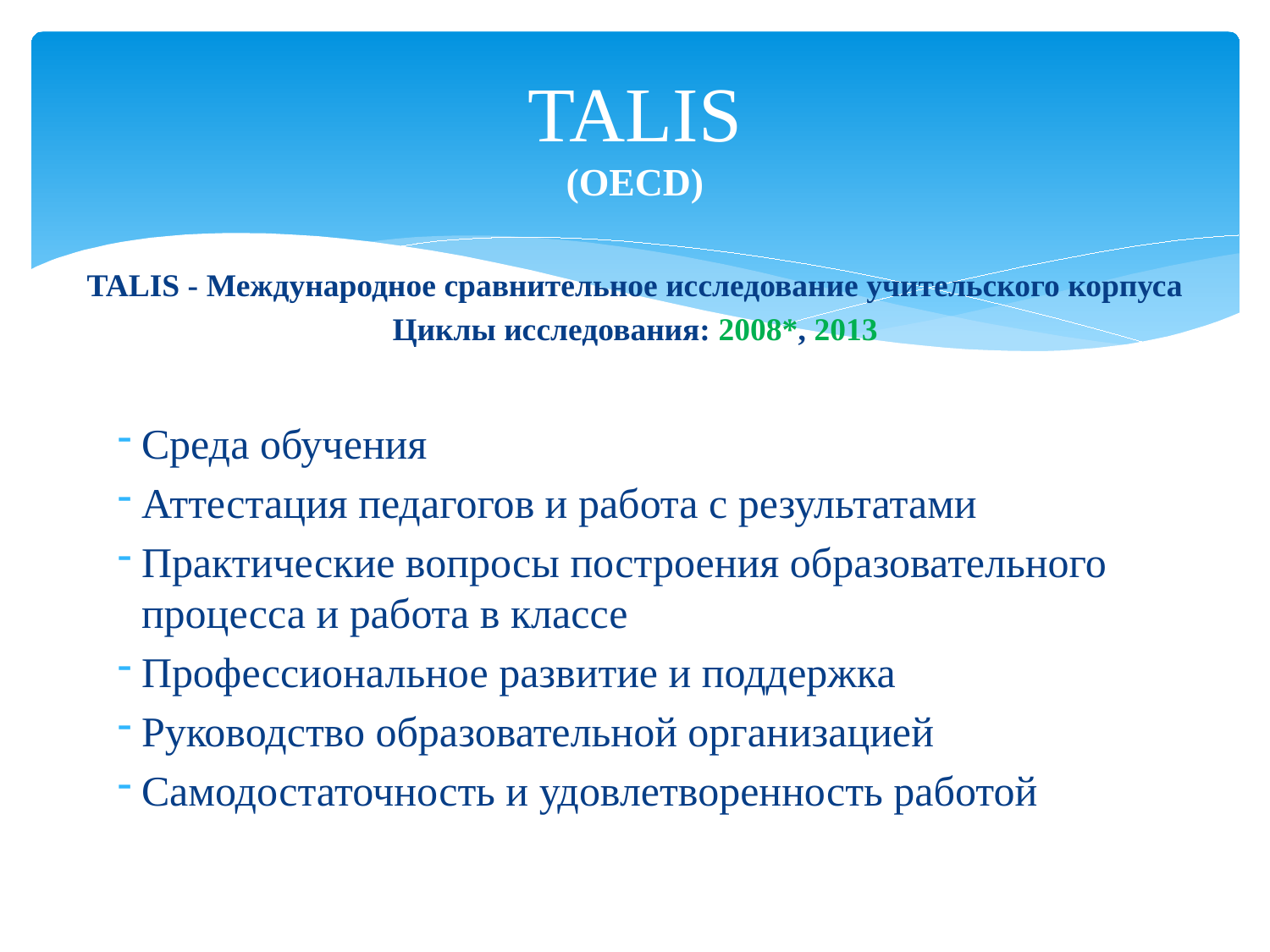

# TALIS (OECD)
TALIS - Международное сравнительное исследование учительского корпуса
Циклы исследования: 2008*, 2013
Среда обучения
Аттестация педагогов и работа с результатами
Практические вопросы построения образовательного процесса и работа в классе
Профессиональное развитие и поддержка
Руководство образовательной организацией
Самодостаточность и удовлетворенность работой